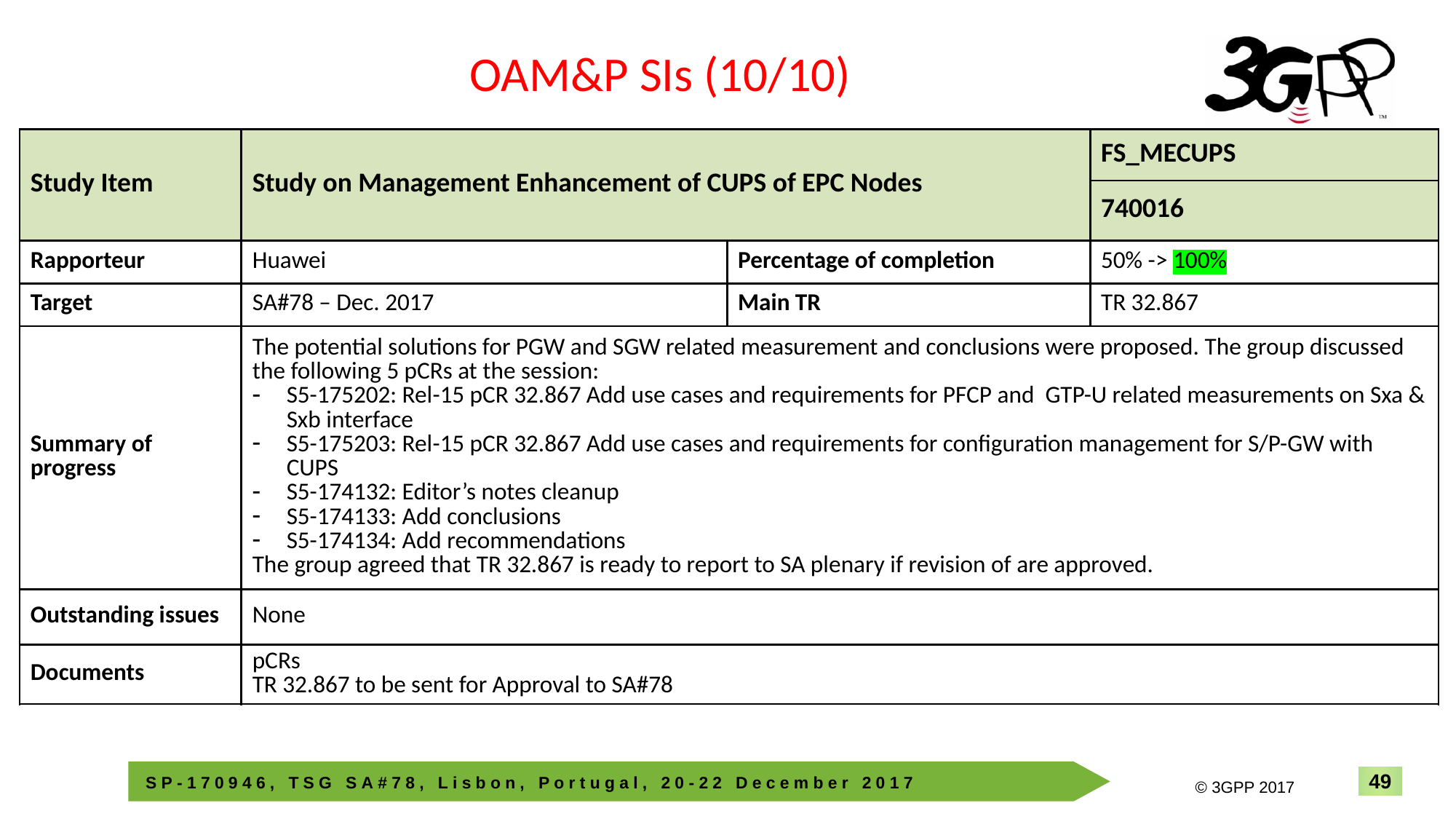

OAM&P SIs (10/10)
| Study Item | Study on Management Enhancement of CUPS of EPC Nodes |  | FS\_MECUPS |
| --- | --- | --- | --- |
|  |  |  | 740016 |
| Rapporteur | Huawei | Percentage of completion | 50% -> 100% |
| Target | SA#78 – Dec. 2017 | Main TR | TR 32.867 |
| Summary of progress | The potential solutions for PGW and SGW related measurement and conclusions were proposed. The group discussed the following 5 pCRs at the session: S5-175202: Rel-15 pCR 32.867 Add use cases and requirements for PFCP and GTP-U related measurements on Sxa & Sxb interface S5-175203: Rel-15 pCR 32.867 Add use cases and requirements for configuration management for S/P-GW with CUPS S5-174132: Editor’s notes cleanup S5-174133: Add conclusions S5-174134: Add recommendations The group agreed that TR 32.867 is ready to report to SA plenary if revision of are approved. |  |  |
| Outstanding issues | None |  |  |
| Documents | pCRs TR 32.867 to be sent for Approval to SA#78 |  |  |